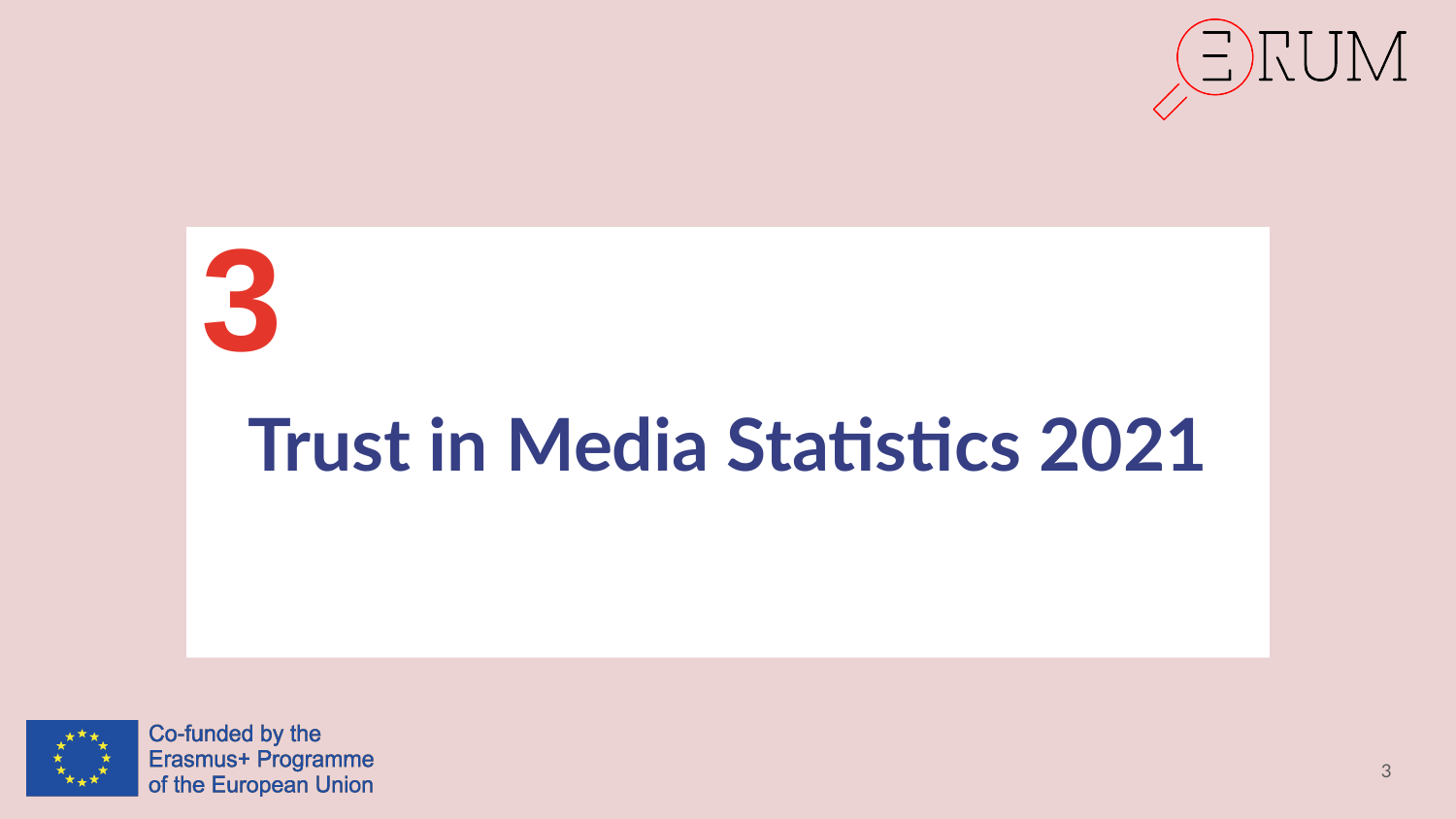

#
3
Trust in Media Statistics 2021
3